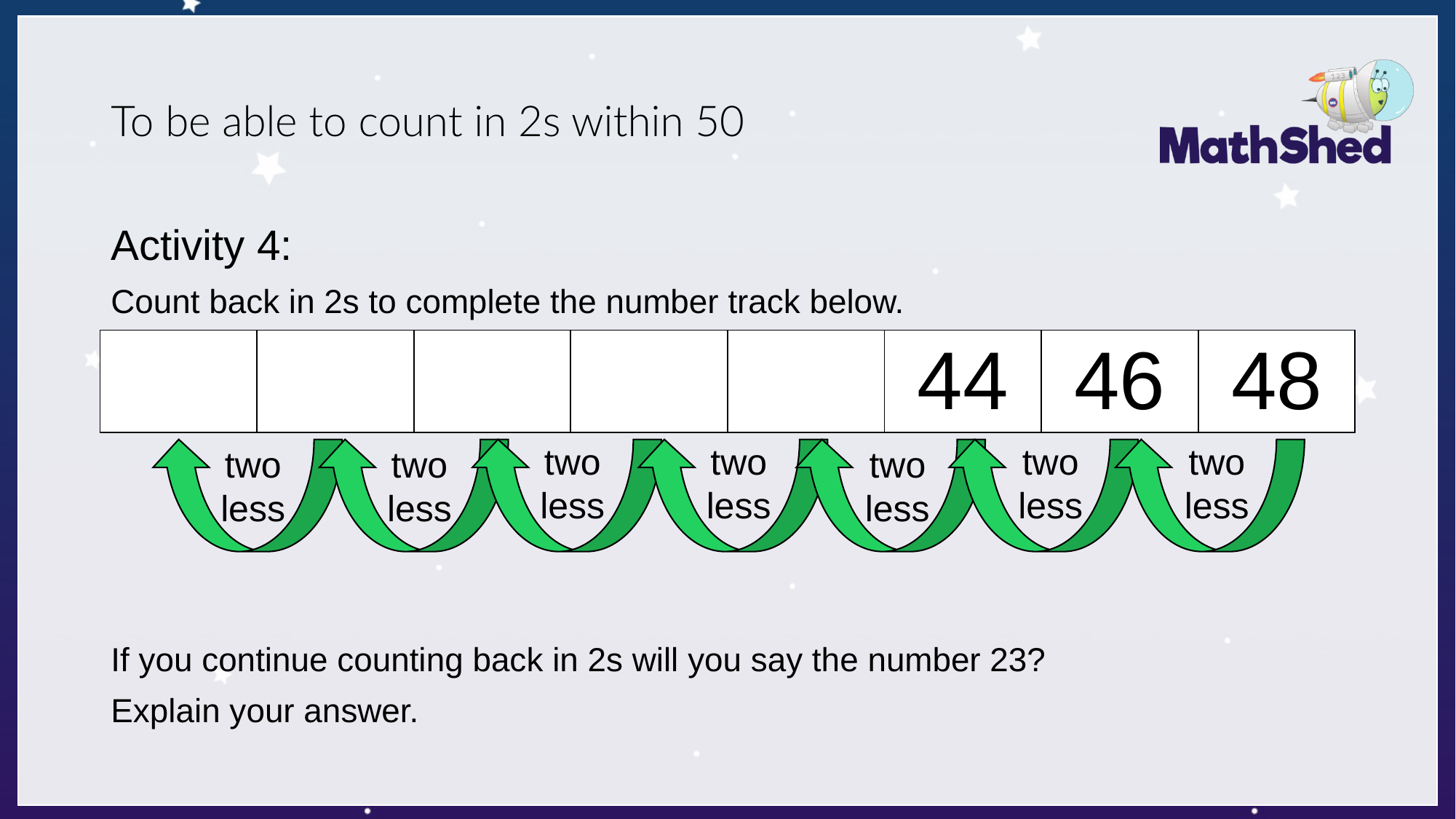

# To be able to count in 2s within 50
Activity 4:
Count back in 2s to complete the number track below.

If you continue counting back in 2s will you say the number 23?
Explain your answer.

|  |  |  |  |  | 44 | 46 | 48 |
| --- | --- | --- | --- | --- | --- | --- | --- |
two
less
two
less
two
less
two
less
two
less
two
less
two
less